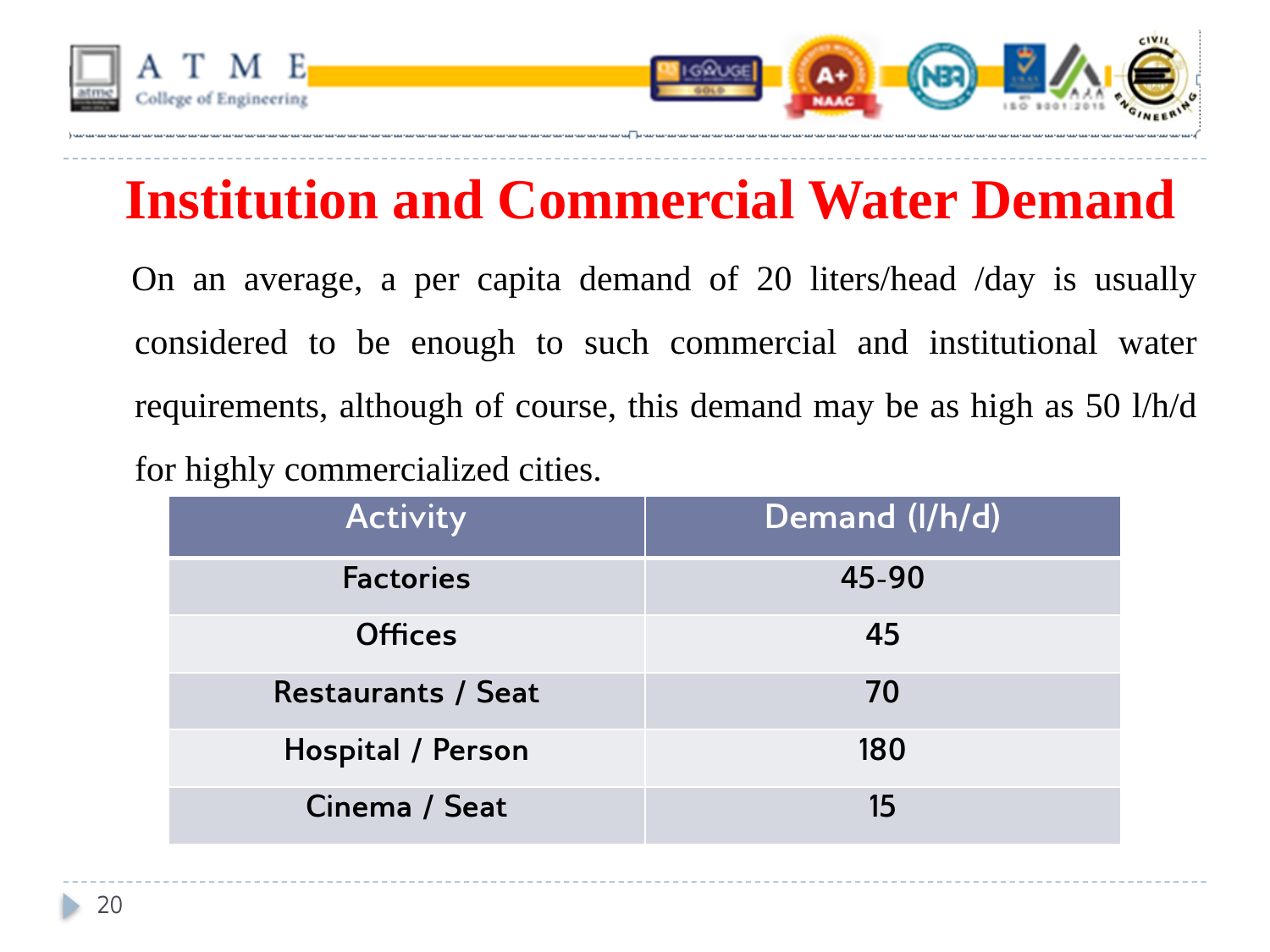

# Institution and Commercial Water Demand
On an average, a per capita demand of 20 liters/head /day is usually considered to be enough to such commercial and institutional water requirements, although of course, this demand may be as high as 50 l/h/d for highly commercialized cities.
| Activity | Demand (l/h/d) |
| --- | --- |
| Factories | 45-90 |
| Offices | 45 |
| Restaurants / Seat | 70 |
| Hospital / Person | 180 |
| Cinema / Seat | 15 |
20